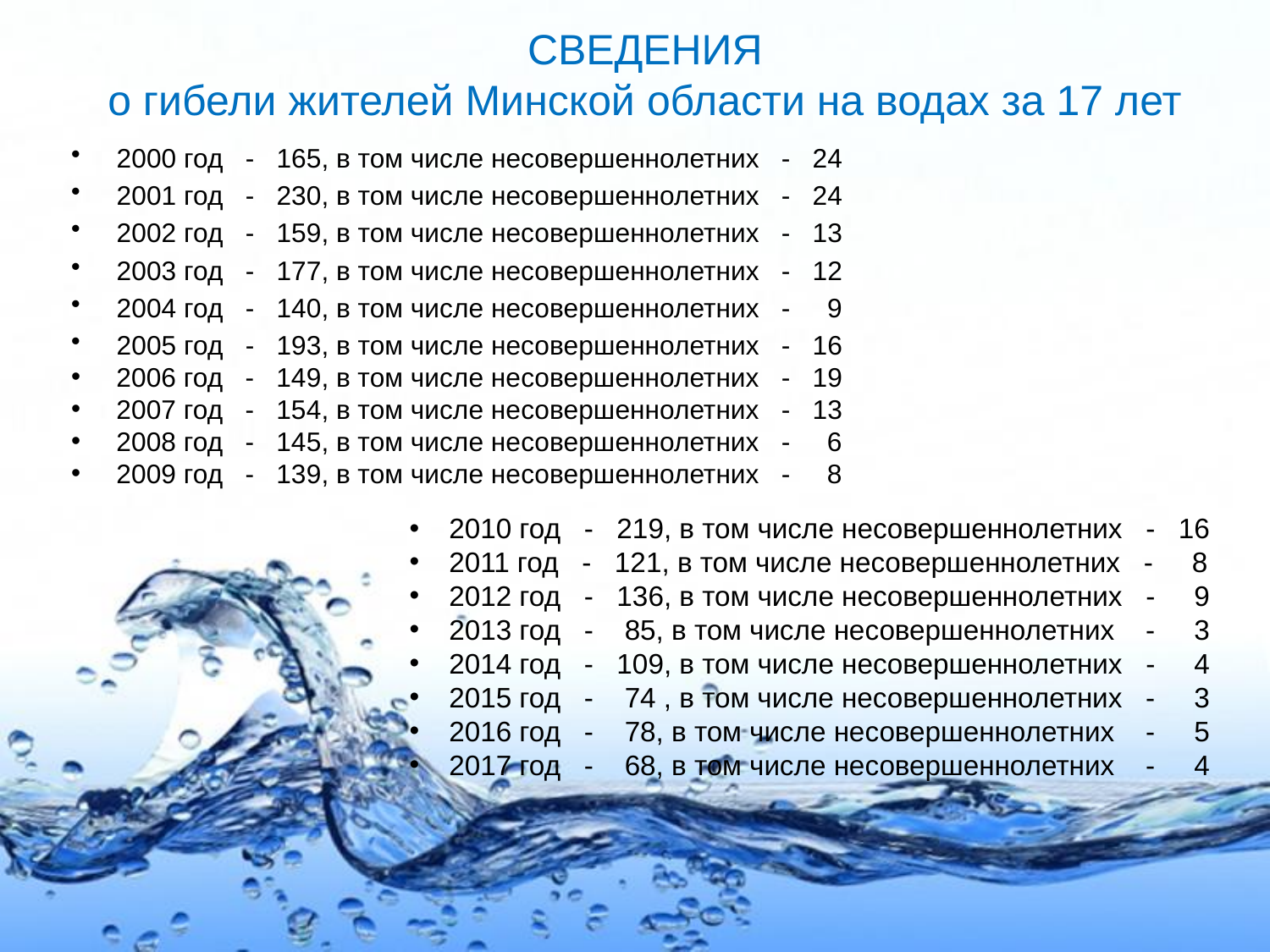

# СВЕДЕНИЯ о гибели жителей Минской области на водах за 17 лет
2000 год   -   165, в том числе несовершеннолетних   -   24
2001 год   -   230, в том числе несовершеннолетних   -   24
2002 год   -   159, в том числе несовершеннолетних   -   13
2003 год   -   177, в том числе несовершеннолетних   -   12
2004 год   -   140, в том числе несовершеннолетних   -     9
2005 год   -   193, в том числе несовершеннолетних   -   16
 2006 год   -   149, в том числе несовершеннолетних   -   19
 2007 год   -   154, в том числе несовершеннолетних   -   13
 2008 год   -   145, в том числе несовершеннолетних   -     6
 2009 год   -   139, в том числе несовершеннолетних   -     8
2010 год   -   219, в том числе несовершеннолетних   -   16
2011 год   -   121, в том числе несовершеннолетних   -     8
2012 год   -   136, в том числе несовершеннолетних   -     9
2013 год   -    85, в том числе несовершеннолетних    -     3
2014 год   -   109, в том числе несовершеннолетних   -     4
2015 год   -    74 , в том числе несовершеннолетних   -     3
2016 год   -    78, в том числе несовершеннолетних    -     5
2017 год   -    68, в том числе несовершеннолетних    -     4

20